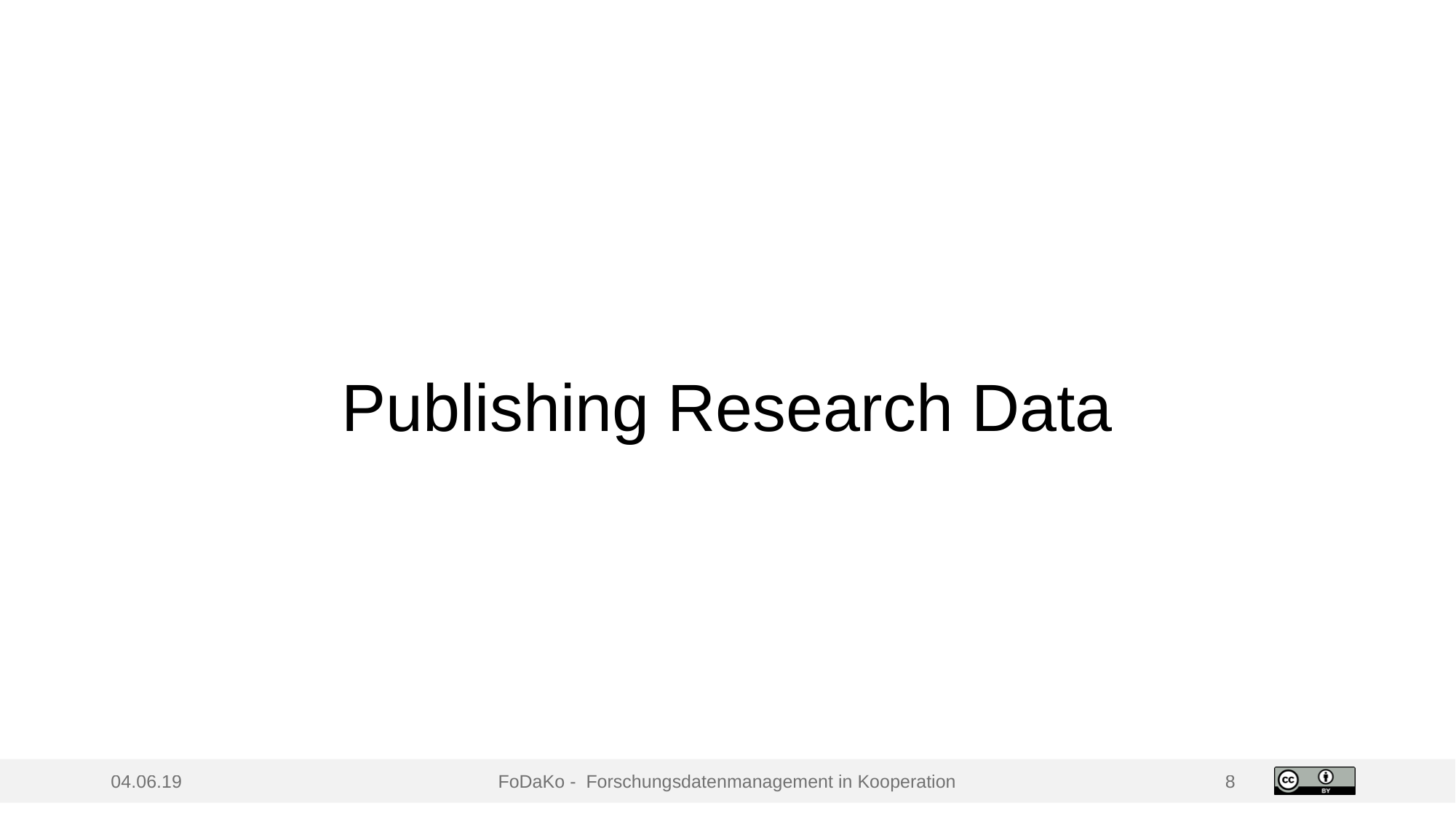

# Publishing Research Data
04.06.19
FoDaKo -  Forschungsdatenmanagement in Kooperation
8